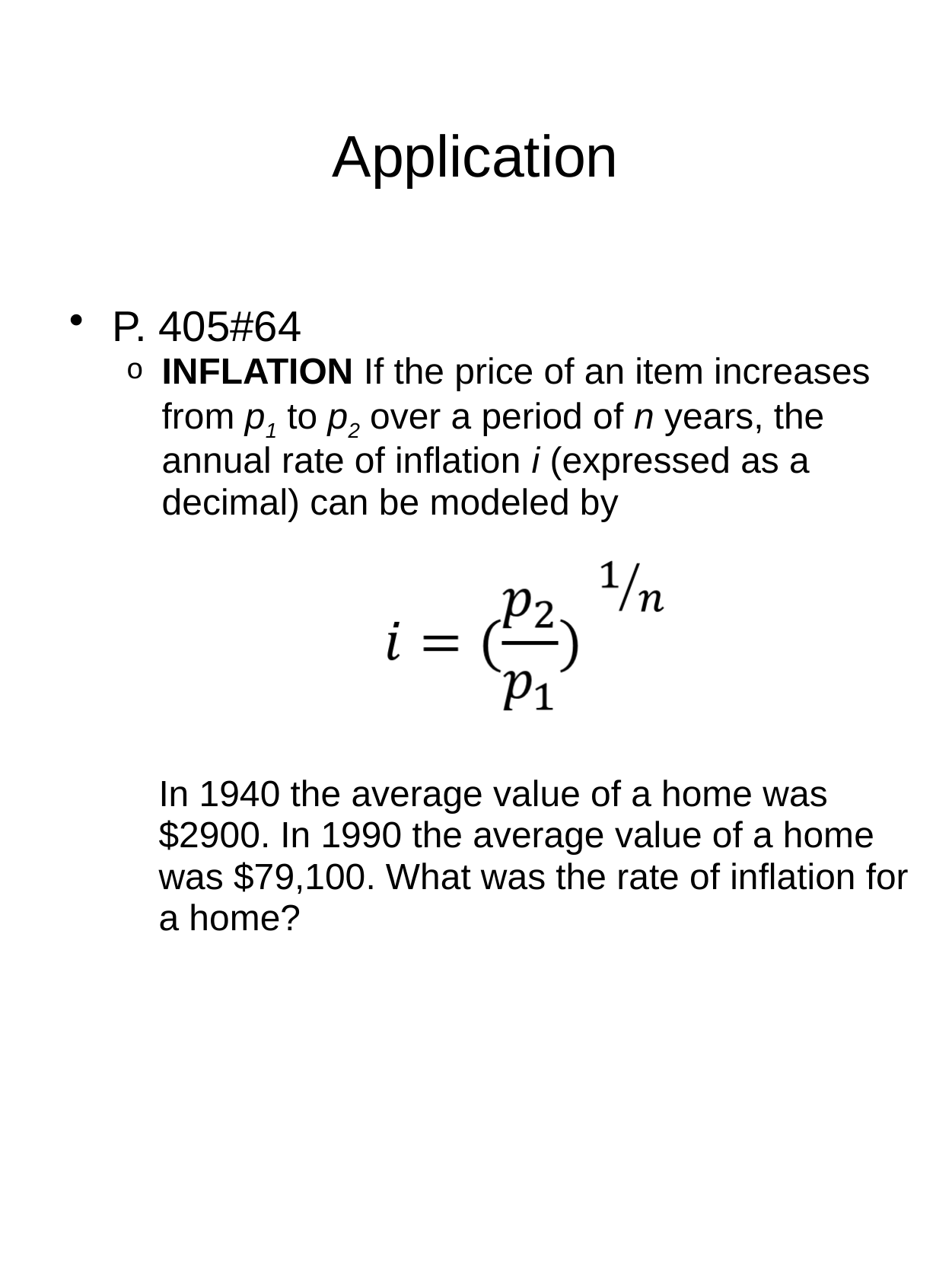

# Application
P. 405#64
INFLATION If the price of an item increases from p1 to p2 over a period of n years, the annual rate of inflation i (expressed as a decimal) can be modeled by

In 1940 the average value of a home was $2900. In 1990 the average value of a home was $79,100. What was the rate of inflation for a home?